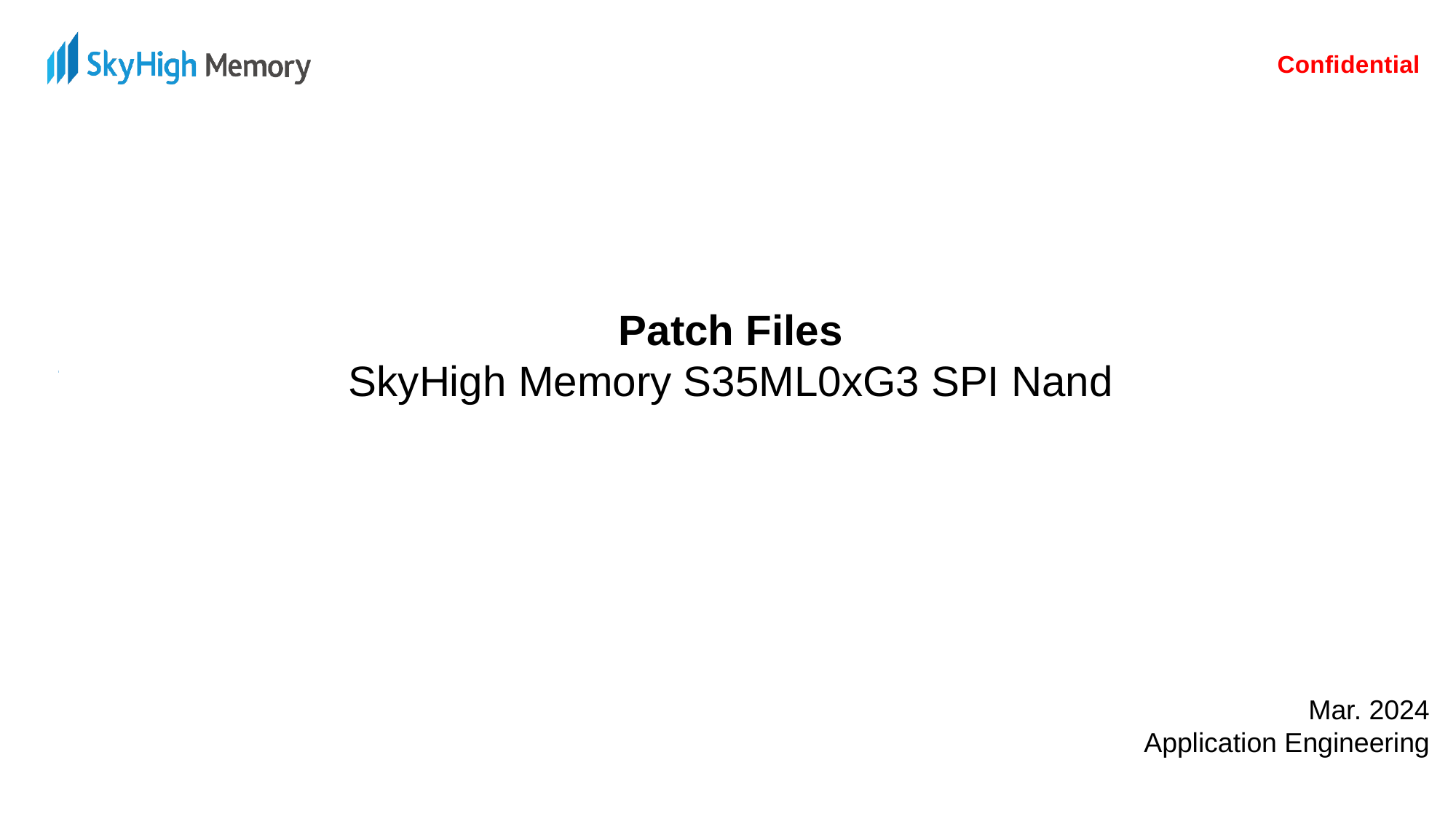

Patch Files
SkyHigh Memory S35ML0xG3 SPI Nand
Mar. 2024
Application Engineering